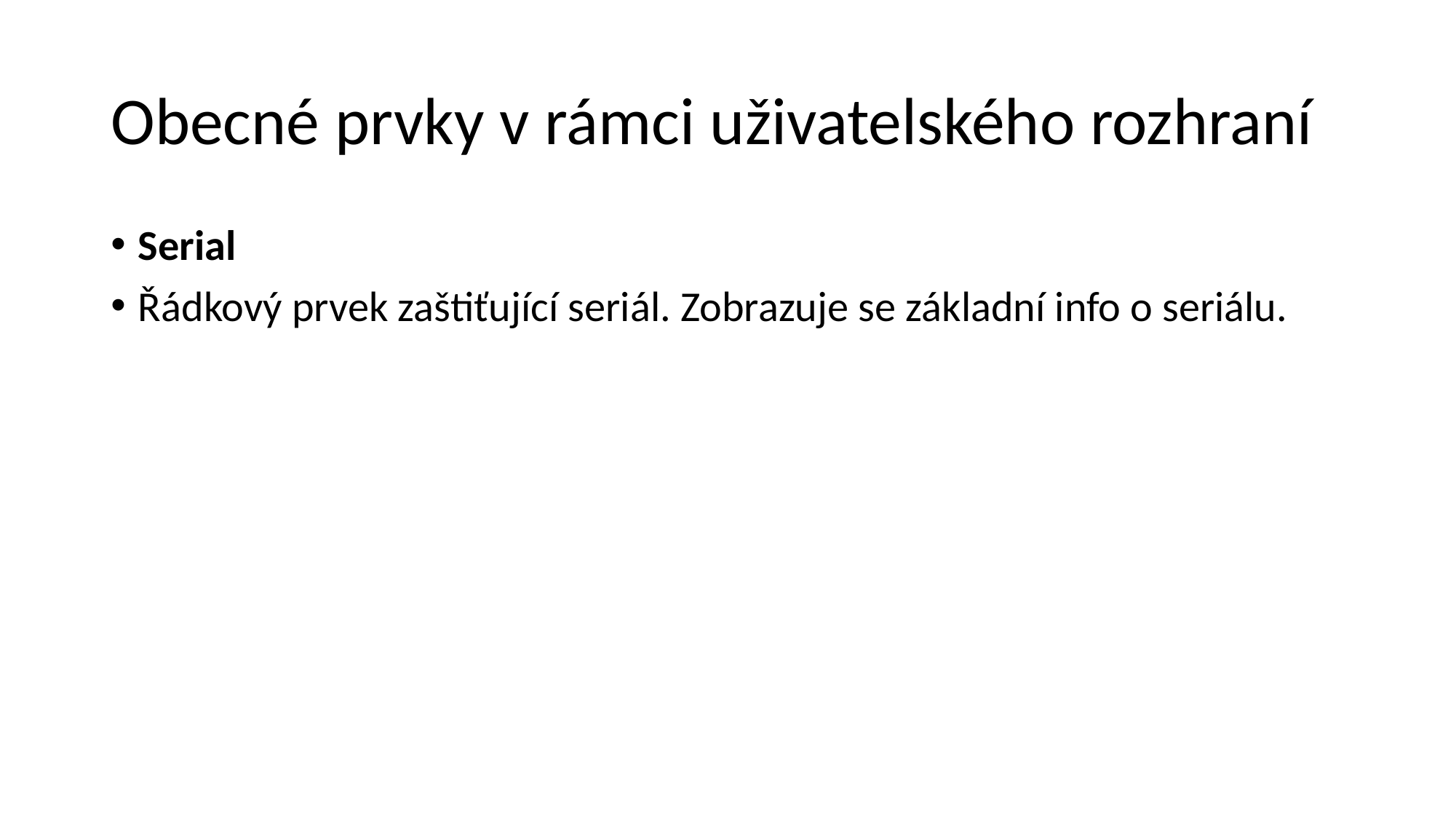

# Obecné prvky v rámci uživatelského rozhraní
Serial
Řádkový prvek zaštiťující seriál. Zobrazuje se základní info o seriálu.